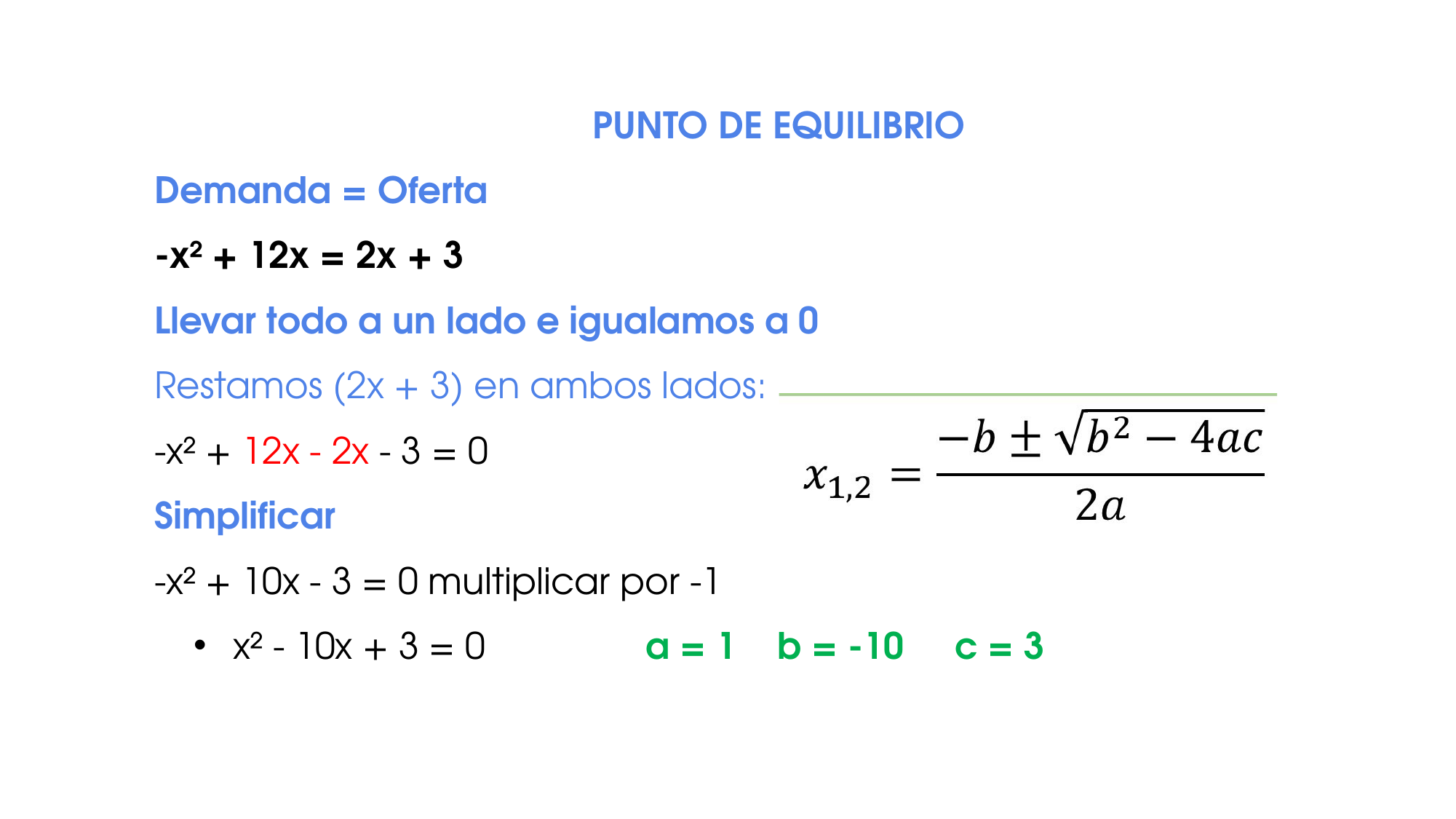

PUNTO DE EQUILIBRIO
Demanda = Oferta
-x² + 12x = 2x + 3
Llevar todo a un lado e igualamos a 0
Restamos (2x + 3) en ambos lados:
-x² + 12x - 2x - 3 = 0
Simplificar
-x² + 10x - 3 = 0 multiplicar por -1
x² - 10x + 3 = 0                a = 1    b = -10     c = 3